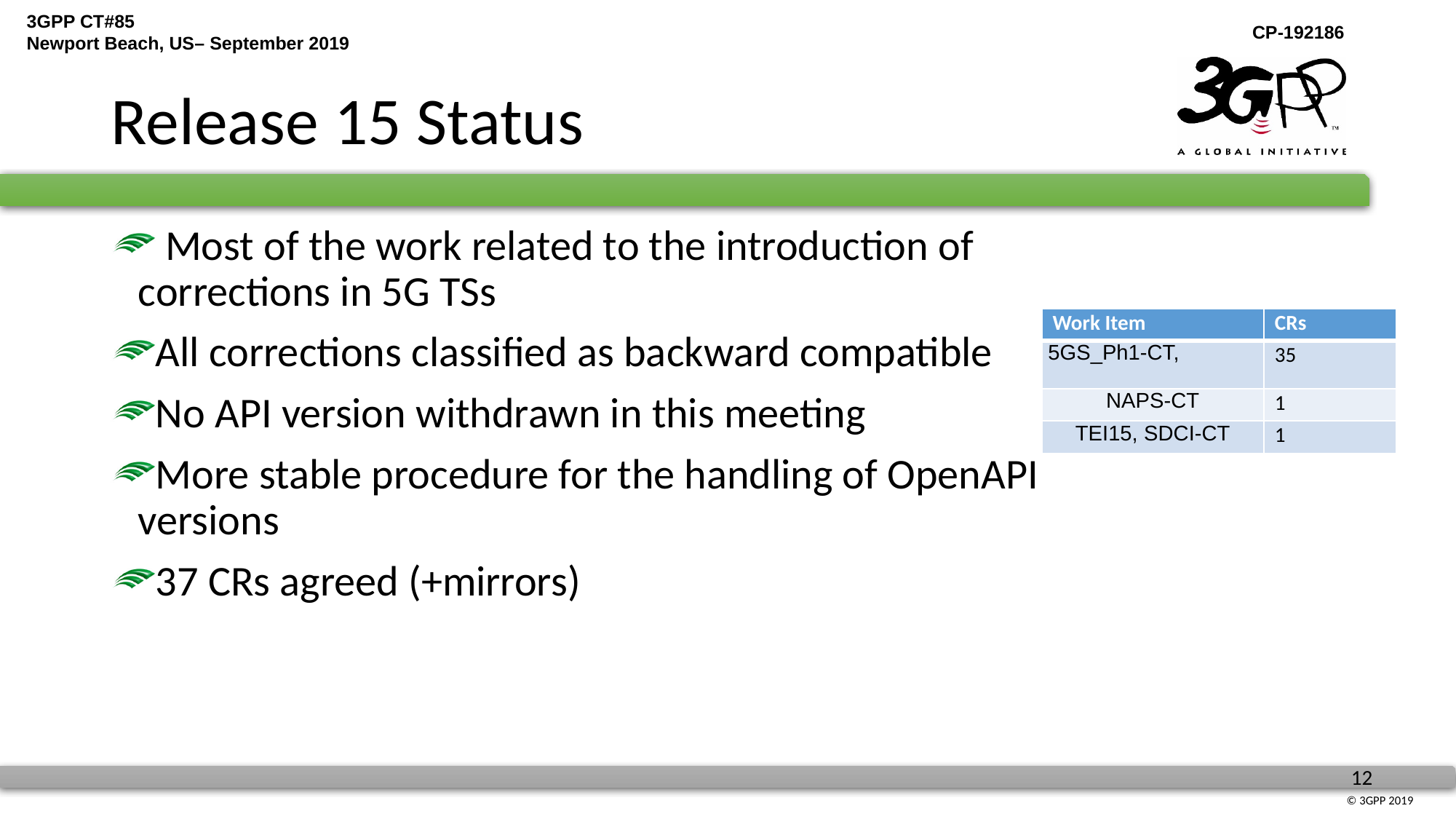

# Release 15 Status
 Most of the work related to the introduction of corrections in 5G TSs
All corrections classified as backward compatible
No API version withdrawn in this meeting
More stable procedure for the handling of OpenAPI versions
37 CRs agreed (+mirrors)
| Work Item | CRs |
| --- | --- |
| 5GS\_Ph1-CT, | 35 |
| NAPS-CT | 1 |
| TEI15, SDCI-CT | 1 |